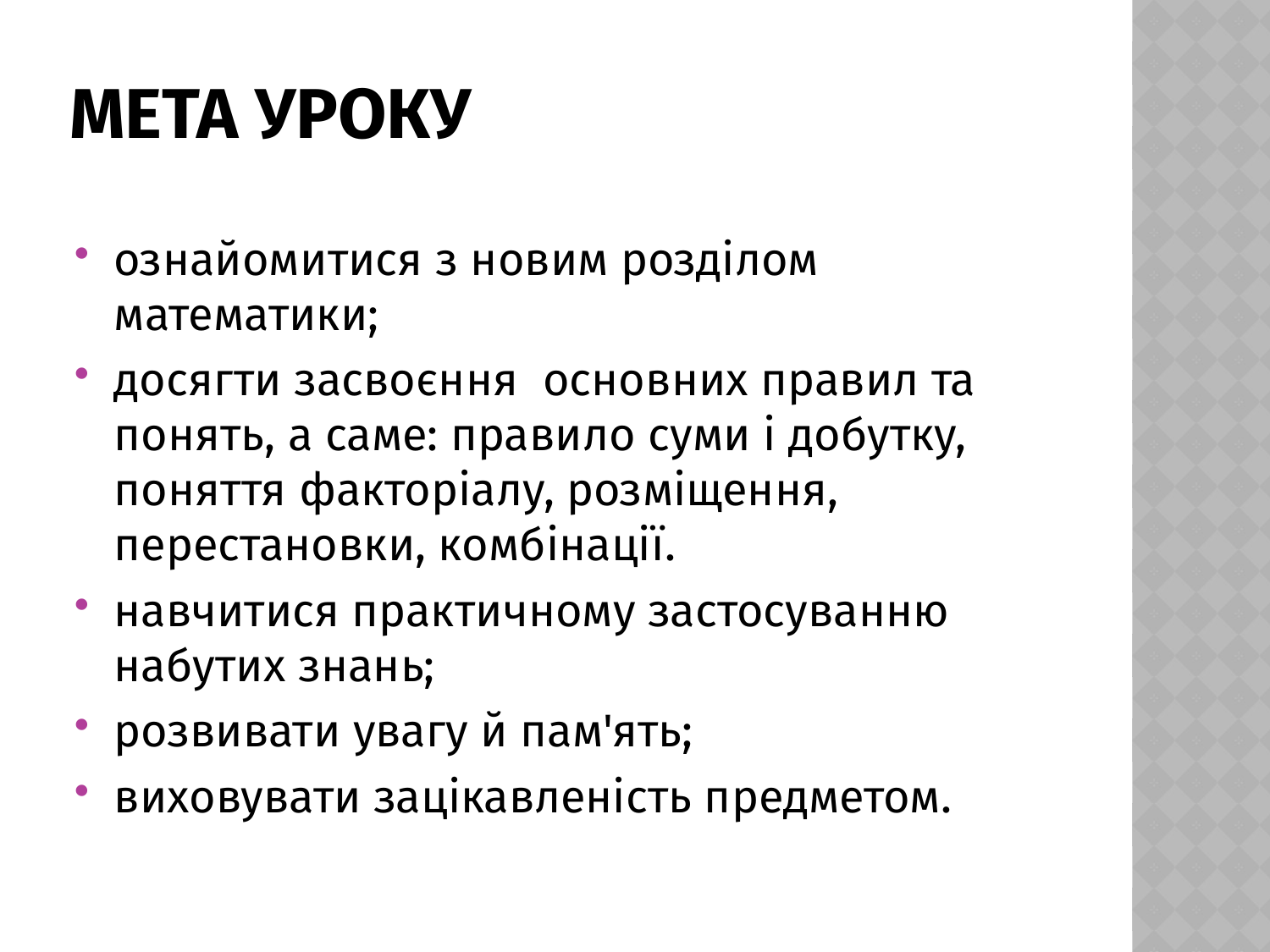

# Мета уроку
ознайомитися з новим розділом математики;
досягти засвоєння  основних правил та понять, а саме: правило суми і добутку, поняття факторіалу, розміщення, перестановки, комбінації.
навчитися практичному застосуванню набутих знань;
розвивати увагу й пам'ять;
виховувати зацікавленість предметом.